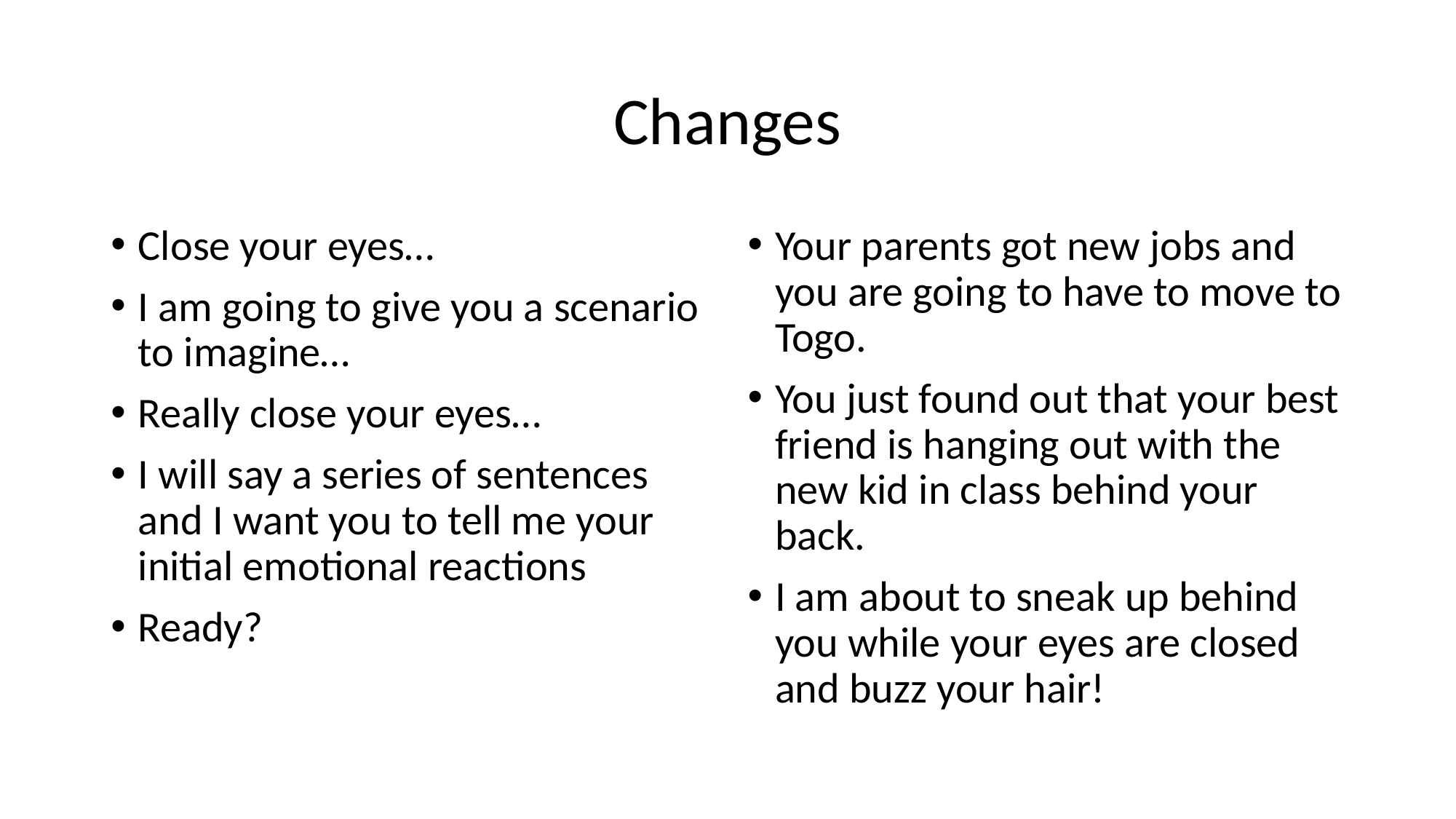

# Changes
Close your eyes…
I am going to give you a scenario to imagine…
Really close your eyes…
I will say a series of sentences and I want you to tell me your initial emotional reactions
Ready?
Your parents got new jobs and you are going to have to move to Togo.
You just found out that your best friend is hanging out with the new kid in class behind your back.
I am about to sneak up behind you while your eyes are closed and buzz your hair!